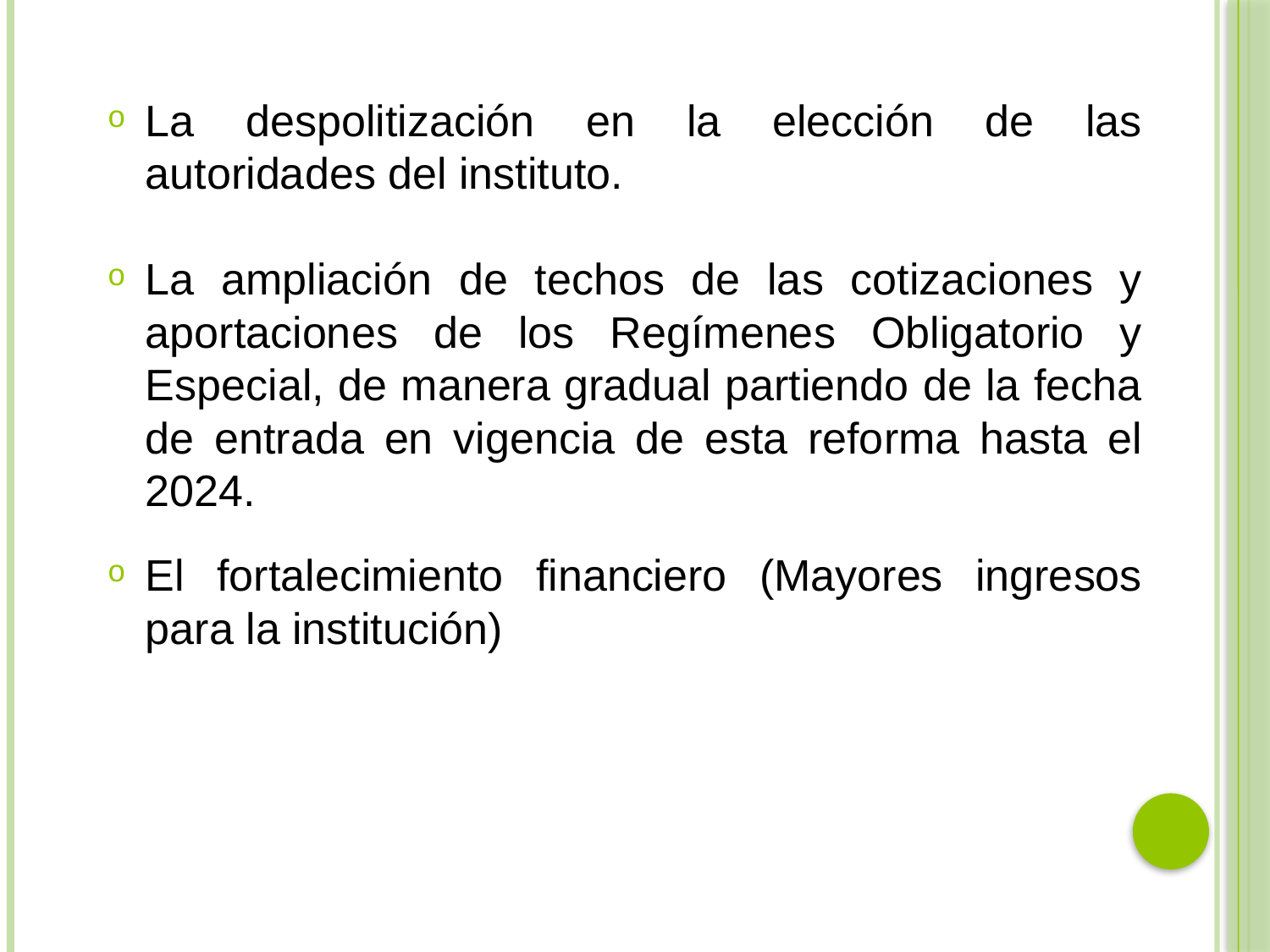

La despolitización en la elección de las autoridades del instituto.
La ampliación de techos de las cotizaciones y aportaciones de los Regímenes Obligatorio y Especial, de manera gradual partiendo de la fecha de entrada en vigencia de esta reforma hasta el 2024.
El fortalecimiento financiero (Mayores ingresos para la institución)